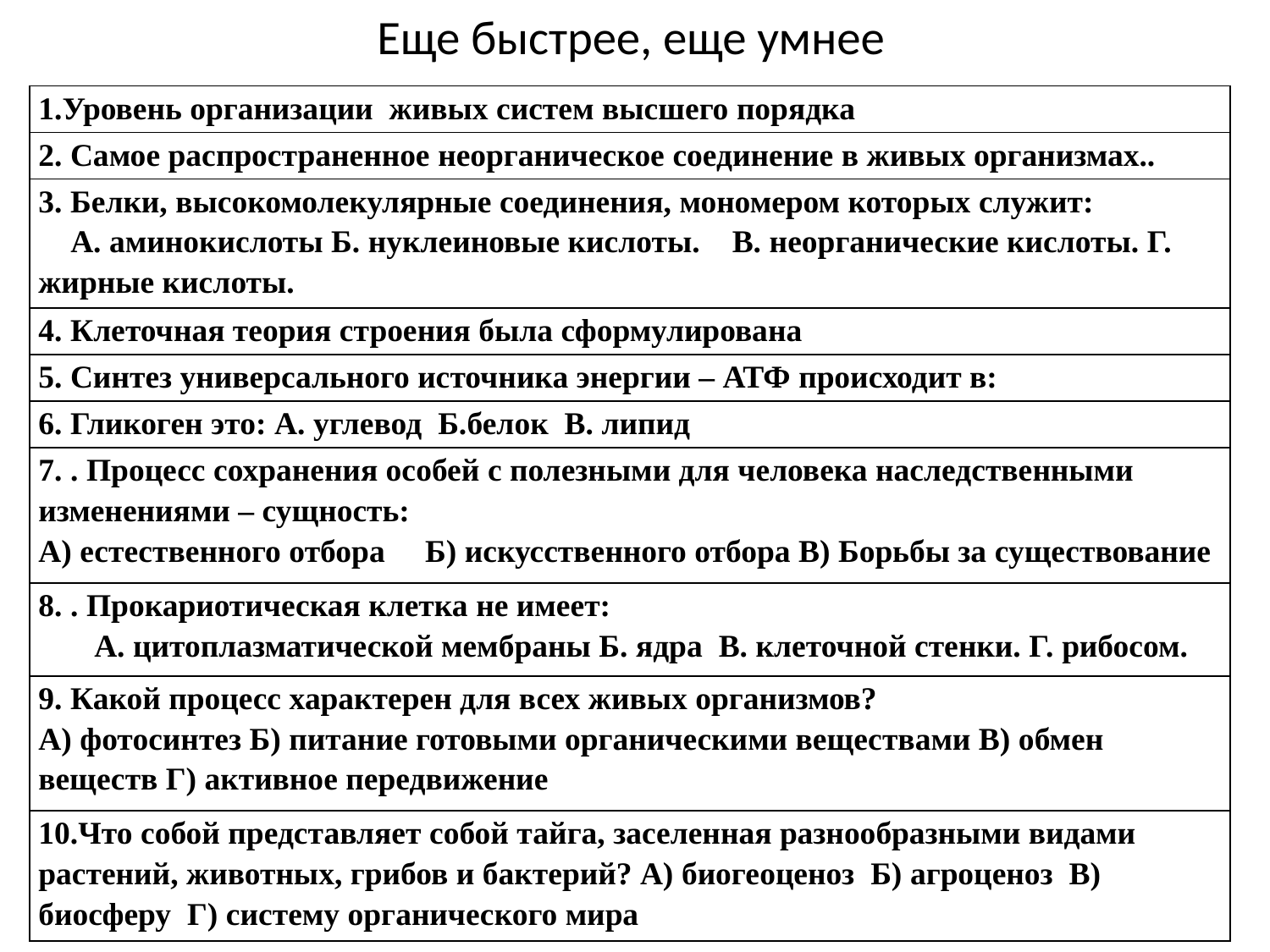

# Еще быстрее, еще умнее
| 1.Уровень организации живых систем высшего порядка |
| --- |
| 2. Самое распространенное неорганическое соединение в живых организмах.. |
| 3. Белки, высокомолекулярные соединения, мономером которых служит: А. аминокислоты Б. нуклеиновые кислоты. В. неорганические кислоты. Г. жирные кислоты. |
| 4. Клеточная теория строения была сформулирована |
| 5. Синтез универсального источника энергии – АТФ происходит в: |
| 6. Гликоген это: А. углевод Б.белок В. липид |
| 7. . Процесс сохранения особей с полезными для человека наследственными изменениями – сущность: А) естественного отбора Б) искусственного отбора В) Борьбы за существование |
| 8. . Прокариотическая клетка не имеет: А. цитоплазматической мембраны Б. ядра В. клеточной стенки. Г. рибосом. |
| 9. Какой процесс характерен для всех живых организмов? А) фотосинтез Б) питание готовыми органическими веществами В) обмен веществ Г) активное передвижение |
| 10.Что собой представляет собой тайга, заселенная разнообразными видами растений, животных, грибов и бактерий? А) биогеоценоз Б) агроценоз В) биосферу Г) систему органического мира |